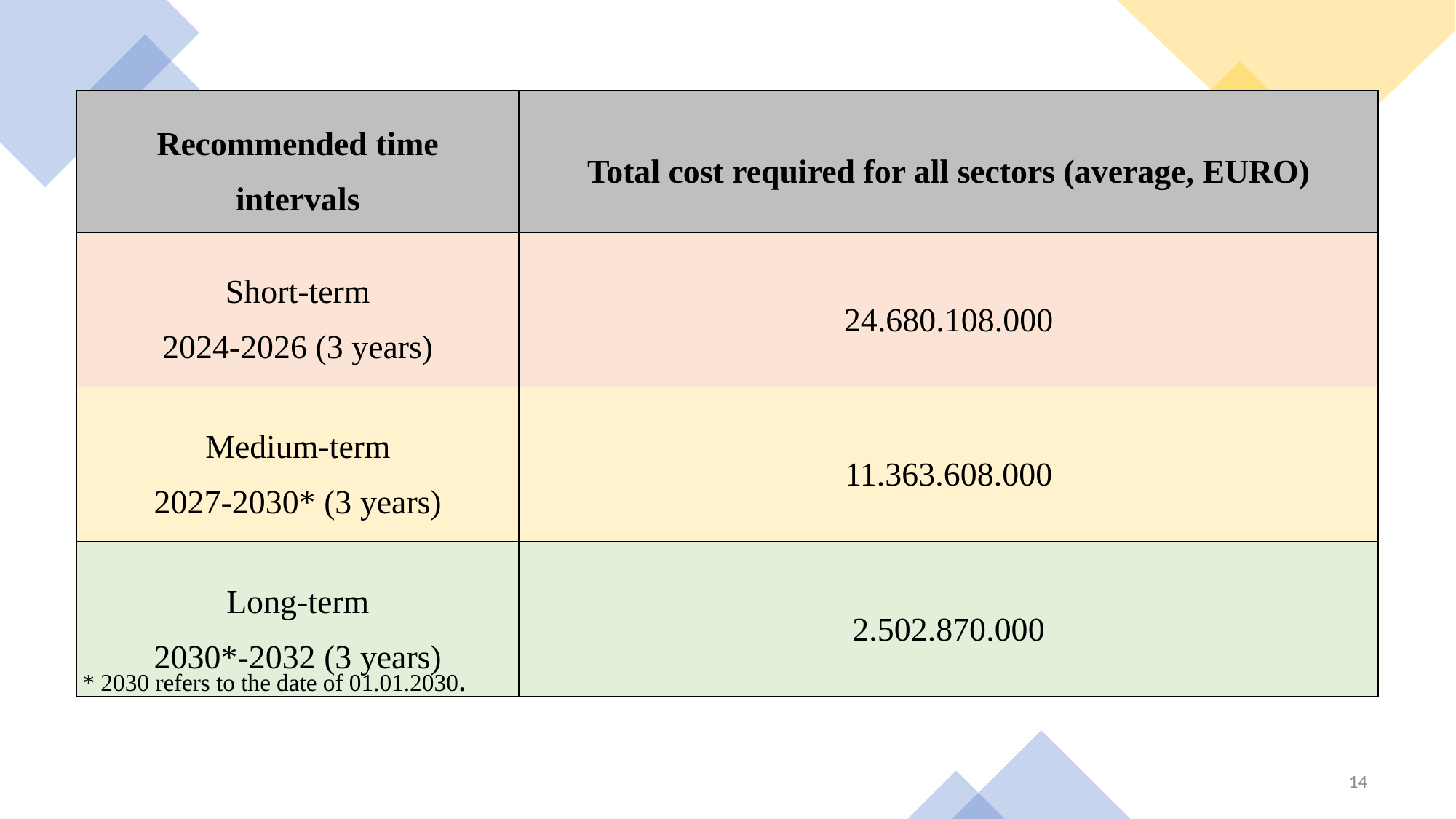

| Recommended time intervals | Total cost required for all sectors (average, EURO) |
| --- | --- |
| Short-term 2024-2026 (3 years) | 24.680.108.000 |
| Medium-term 2027-2030\* (3 years) | 11.363.608.000 |
| Long-term 2030\*-2032 (3 years) | 2.502.870.000 |
 * 2030 refers to the date of 01.01.2030.

14